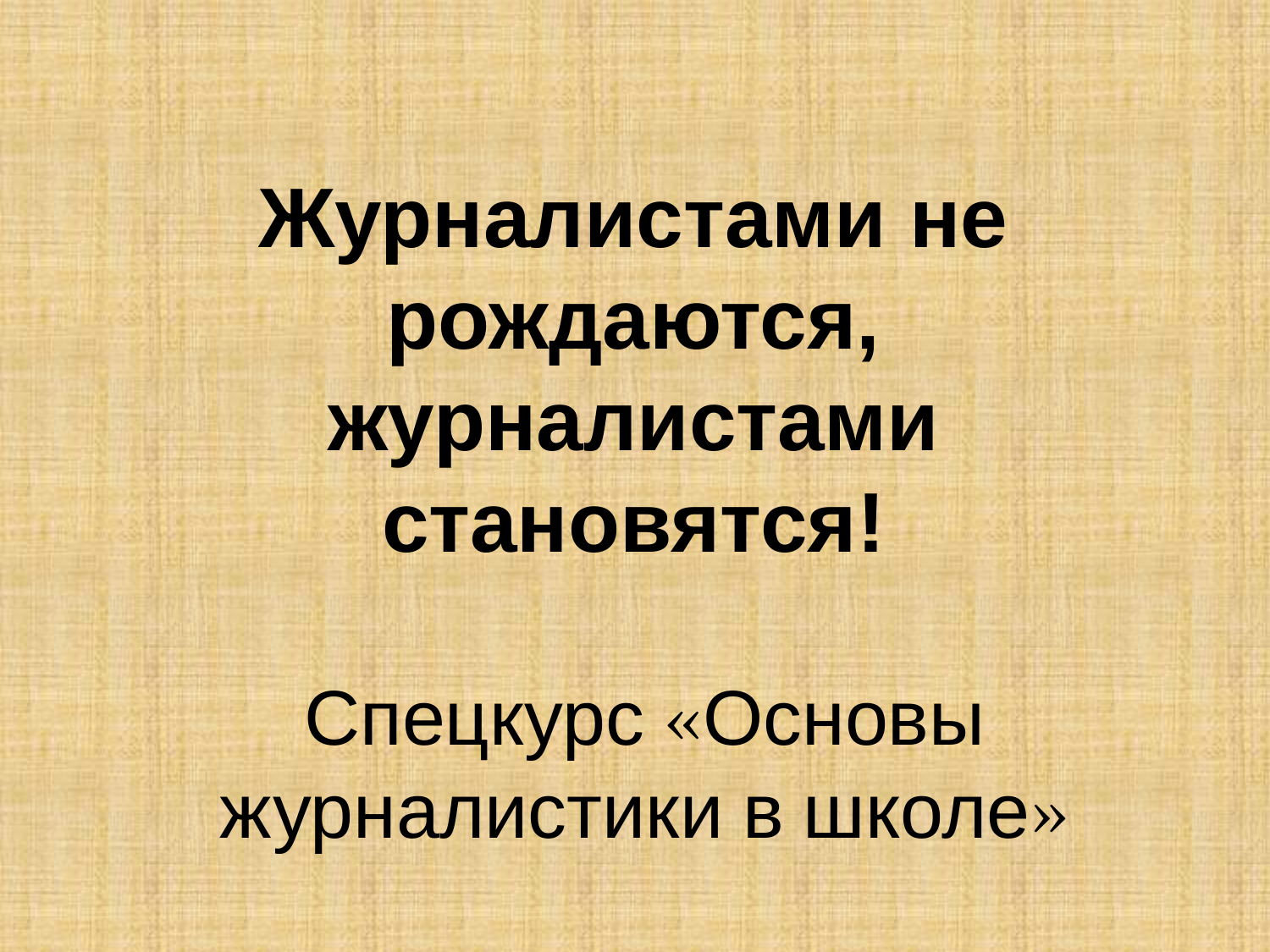

Журналистами не рождаются, журналистами становятся!
Спецкурс «Основы журналистики в школе»